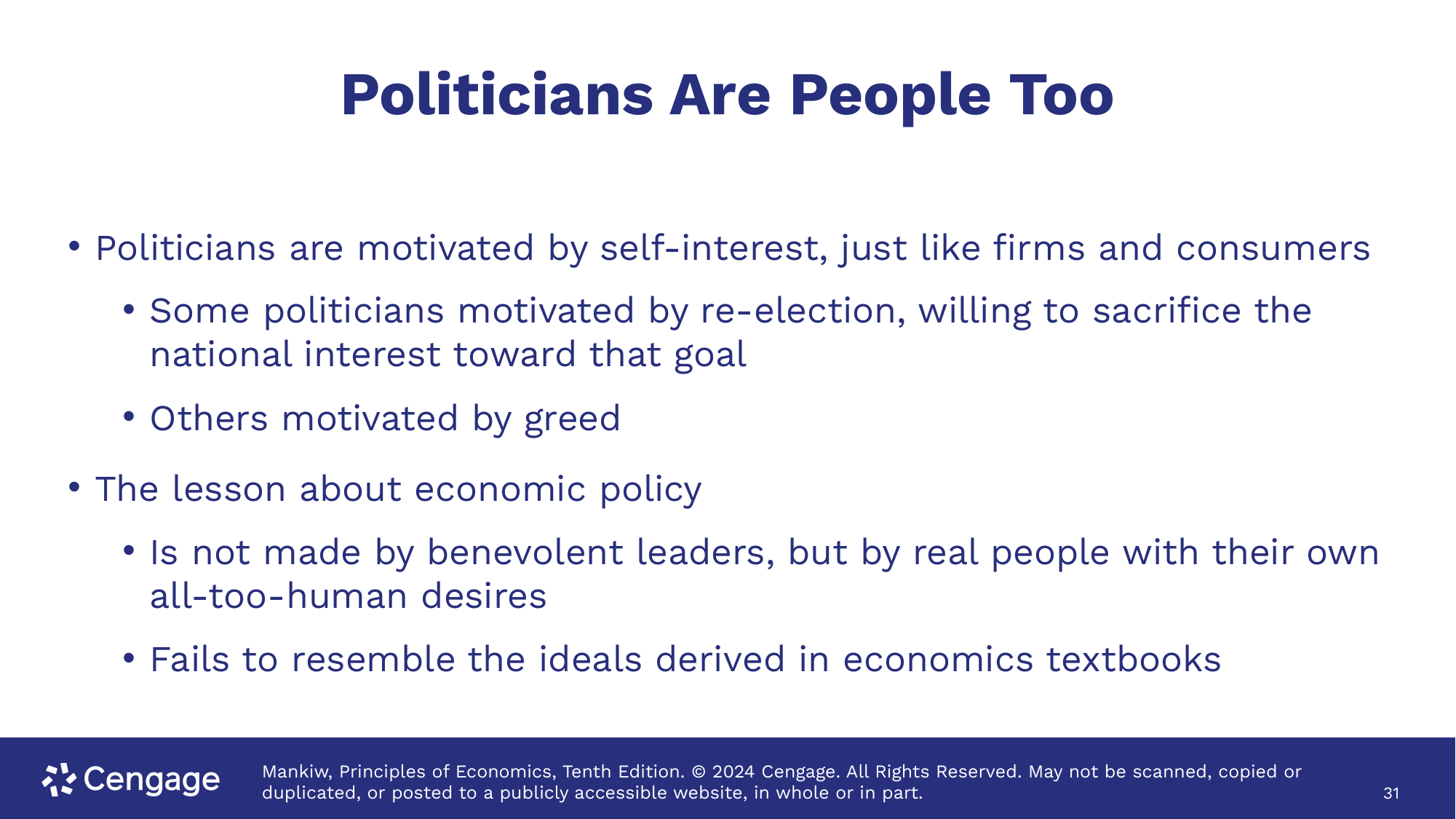

# Politicians Are People Too
Politicians are motivated by self-interest, just like firms and consumers
Some politicians motivated by re-election, willing to sacrifice the national interest toward that goal
Others motivated by greed
The lesson about economic policy
Is not made by benevolent leaders, but by real people with their own all-too-human desires
Fails to resemble the ideals derived in economics textbooks